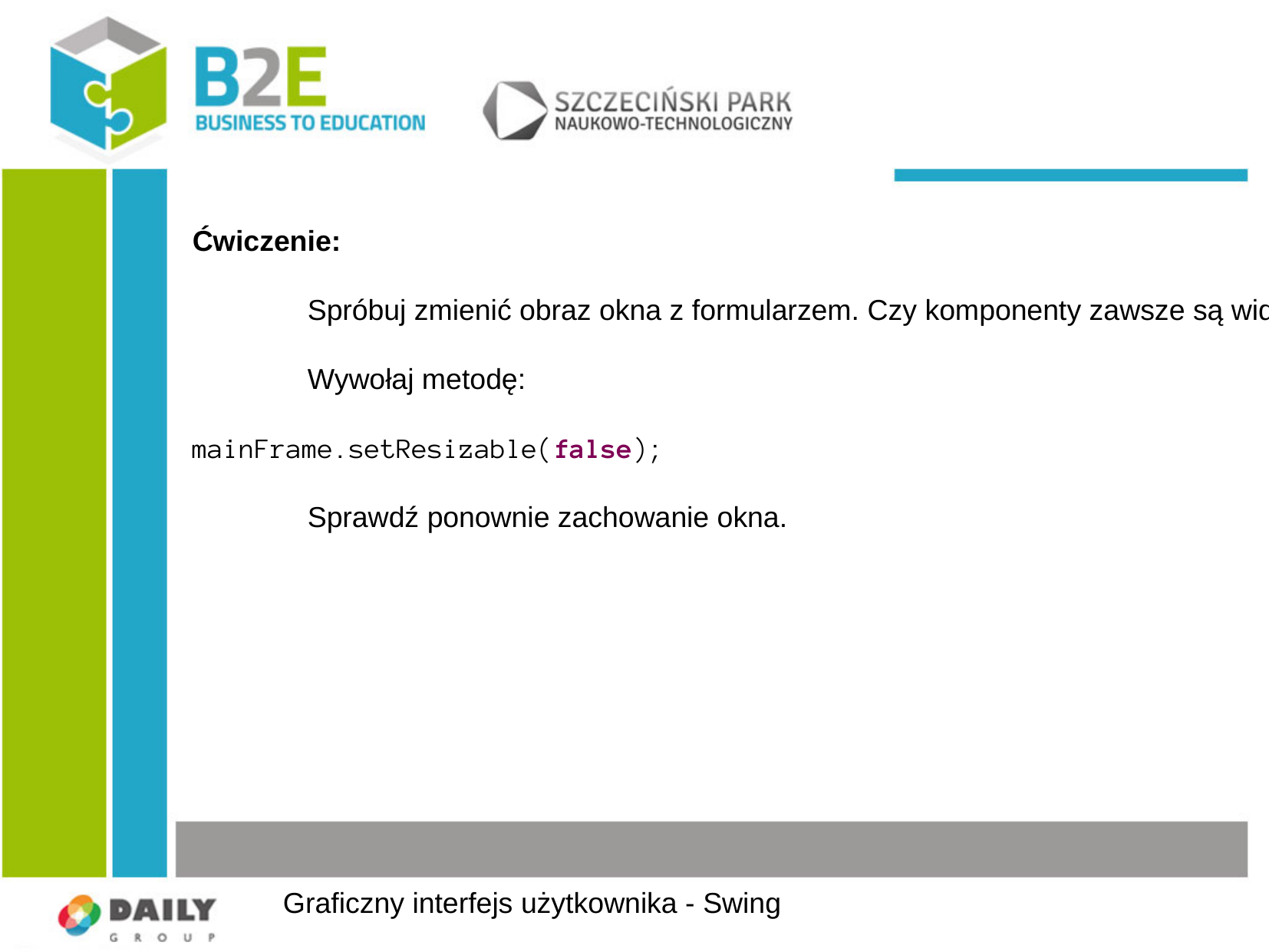

Ćwiczenie:

	Spróbuj zmienić obraz okna z formularzem. Czy komponenty zawsze są widoczne?

	Wywołaj metodę:

mainFrame.setResizable(false);

	Sprawdź ponownie zachowanie okna.
Graficzny interfejs użytkownika - Swing